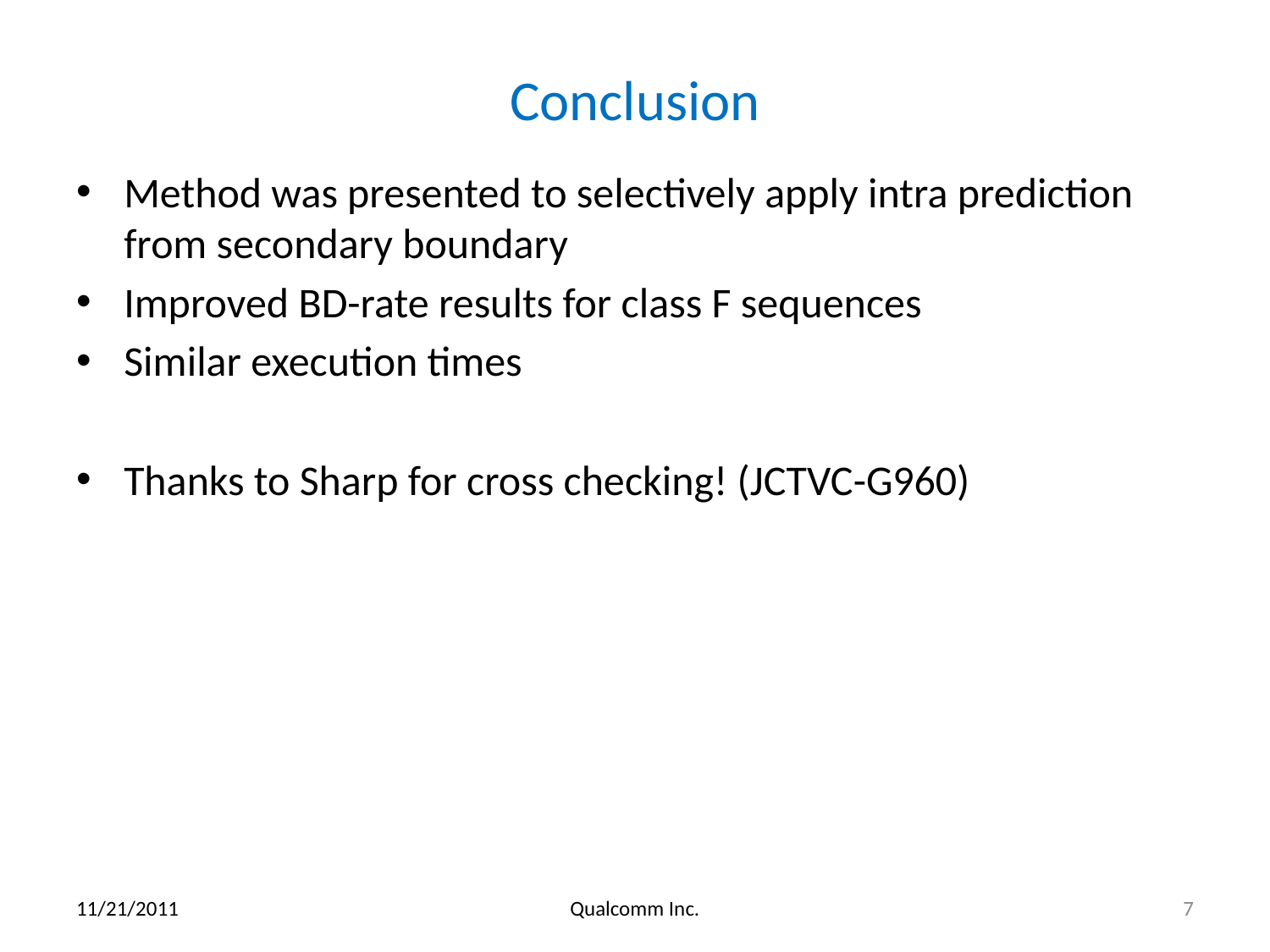

# Conclusion
Method was presented to selectively apply intra prediction from secondary boundary
Improved BD-rate results for class F sequences
Similar execution times

Thanks to Sharp for cross checking! (JCTVC-G960)
11/21/2011
Qualcomm Inc.
7